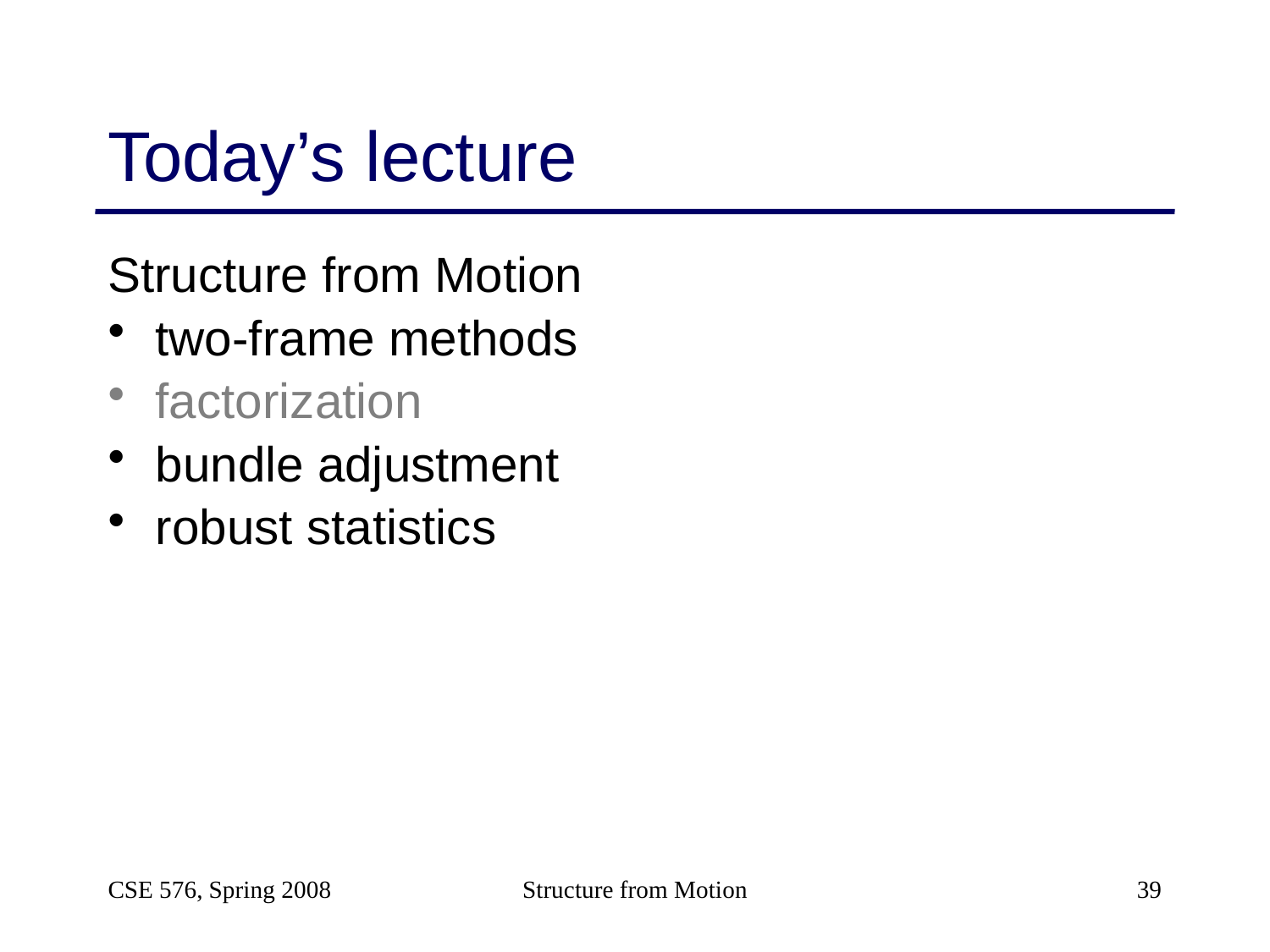

# Today’s lecture
Structure from Motion
two-frame methods
factorization
bundle adjustment
robust statistics
CSE 576, Spring 2008
Structure from Motion
39